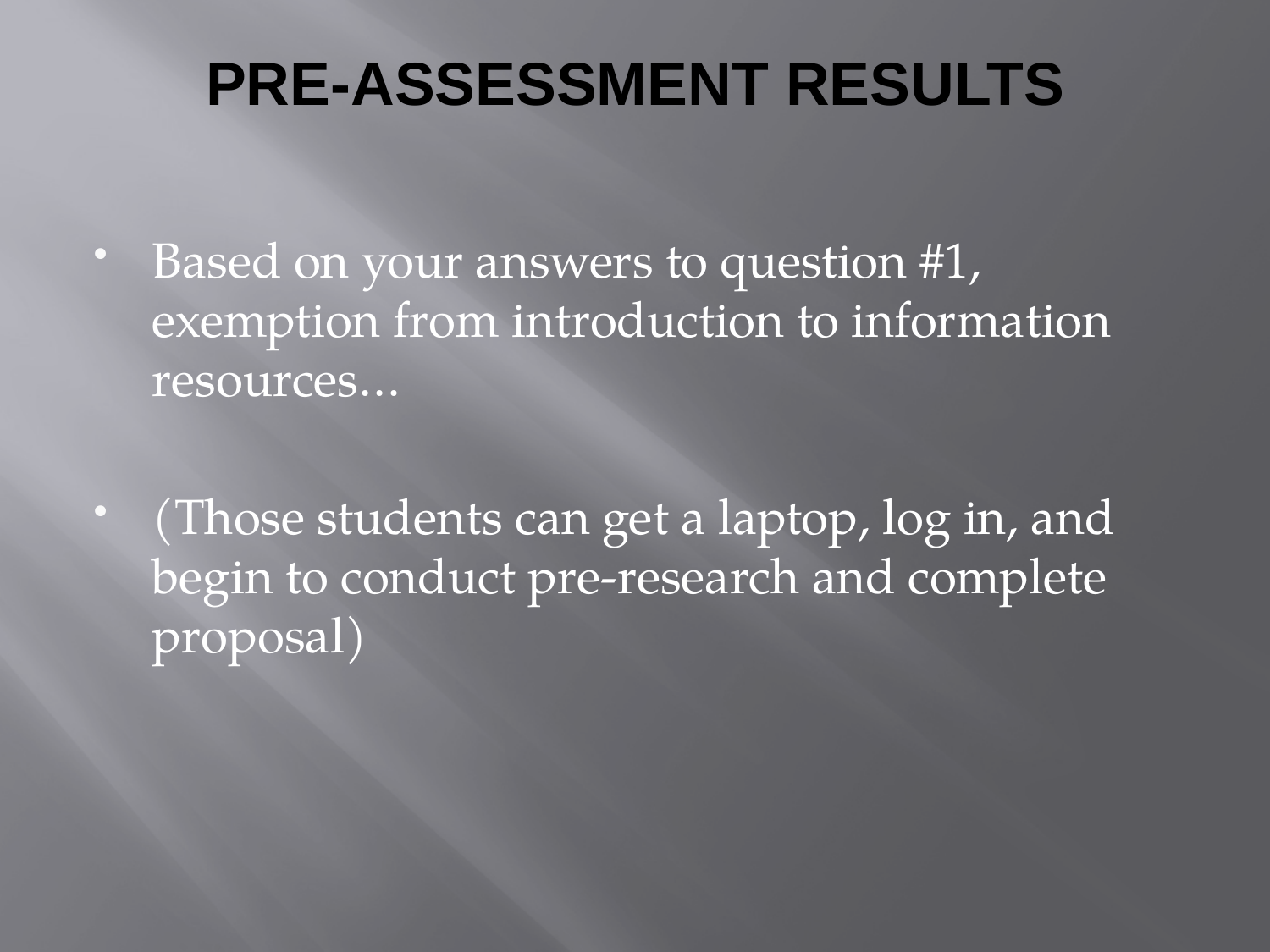

# PRE-ASSESSMENT RESULTS
Based on your answers to question #1, exemption from introduction to information resources…

(Those students can get a laptop, log in, and begin to conduct pre-research and complete proposal)